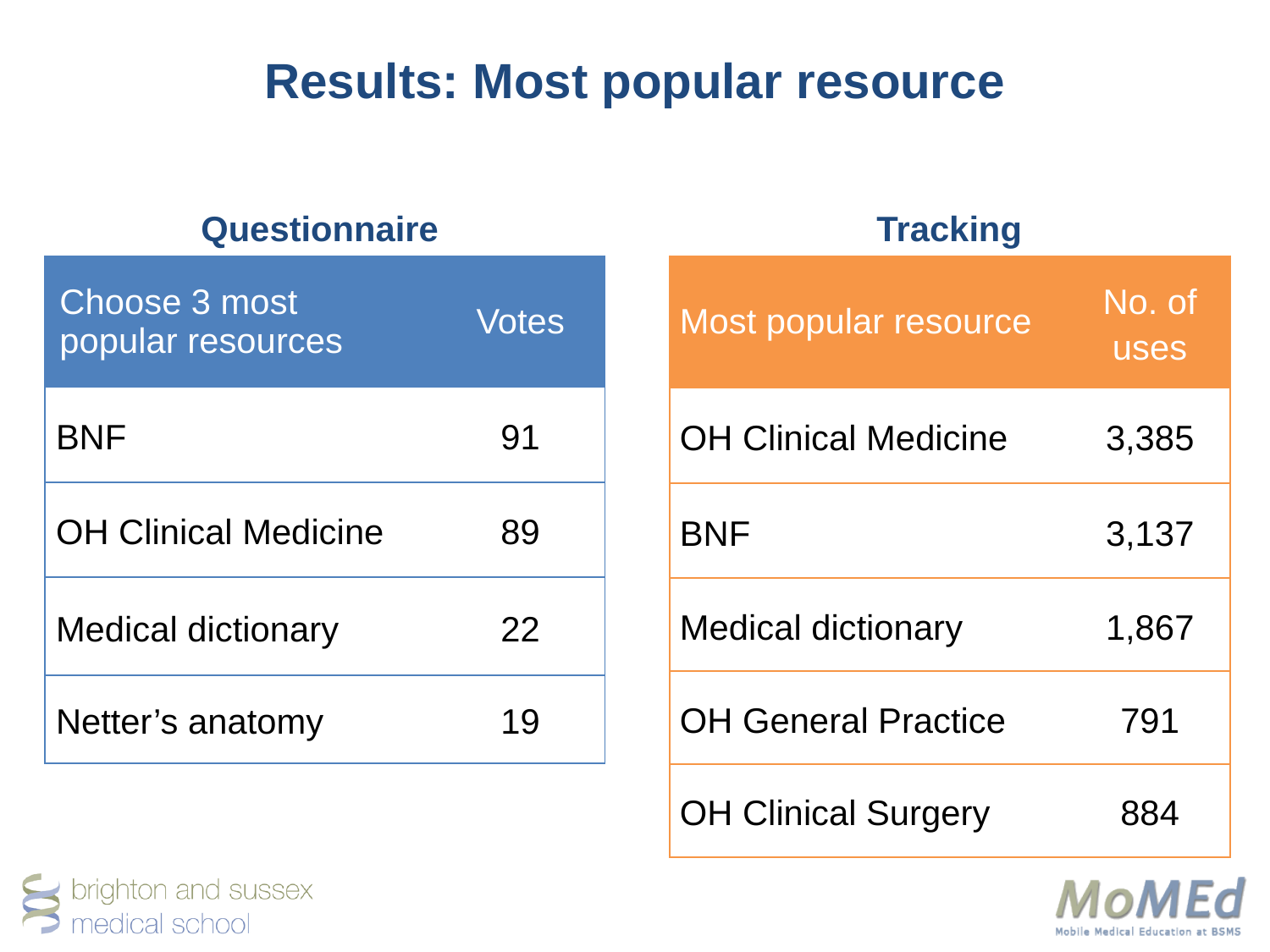

# Results: Most popular resource
Questionnaire
Tracking
| Choose 3 most popular resources | Votes |
| --- | --- |
| BNF | 91 |
| OH Clinical Medicine | 89 |
| Medical dictionary | 22 |
| Netter’s anatomy | 19 |
| Most popular resource | No. of uses |
| --- | --- |
| OH Clinical Medicine | 3,385 |
| BNF | 3,137 |
| Medical dictionary | 1,867 |
| OH General Practice | 791 |
| OH Clinical Surgery | 884 |